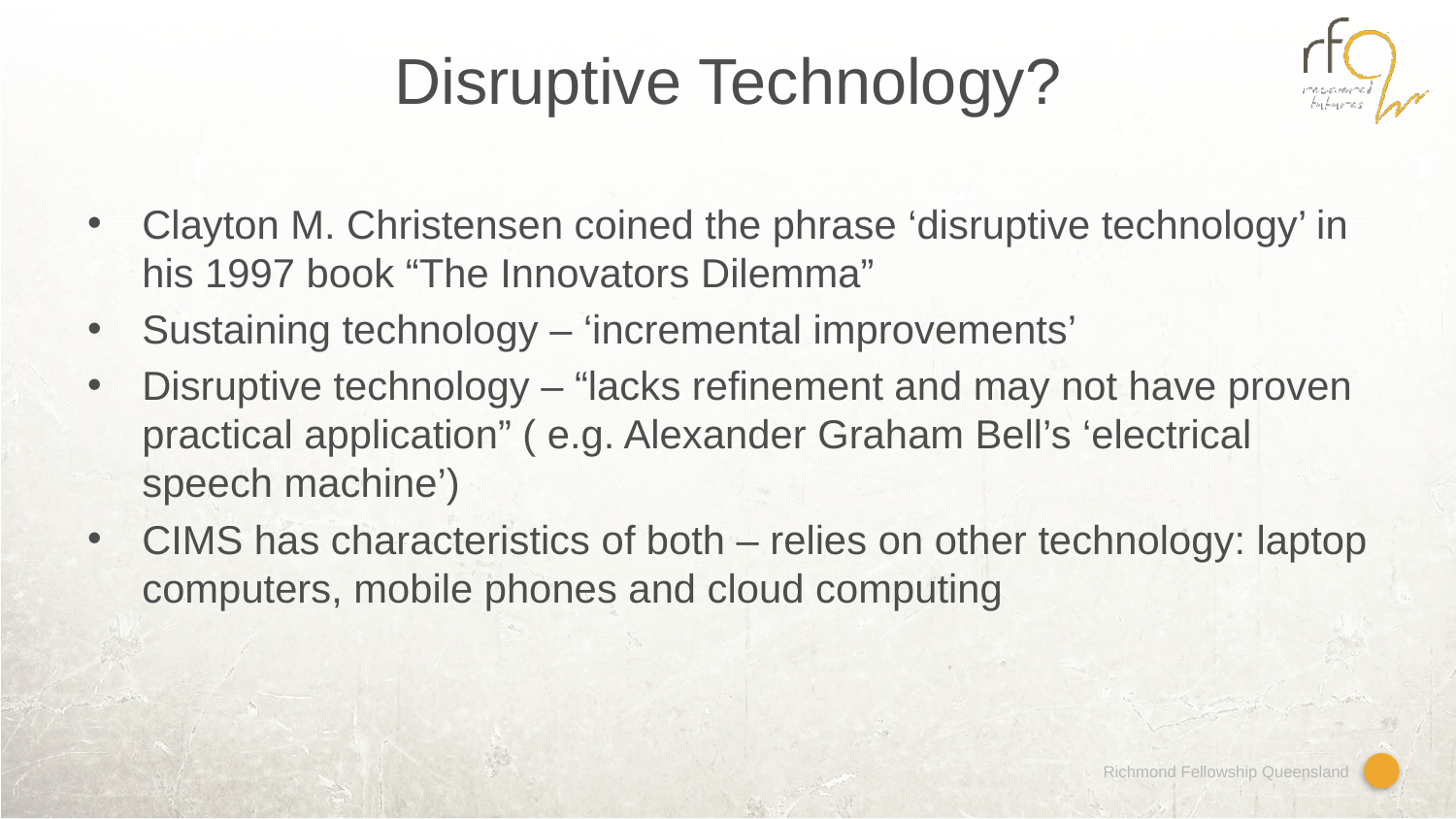

# Disruptive Technology?
Clayton M. Christensen coined the phrase ‘disruptive technology’ in his 1997 book “The Innovators Dilemma”
Sustaining technology – ‘incremental improvements’
Disruptive technology – “lacks refinement and may not have proven practical application” ( e.g. Alexander Graham Bell’s ‘electrical speech machine’)
CIMS has characteristics of both – relies on other technology: laptop computers, mobile phones and cloud computing